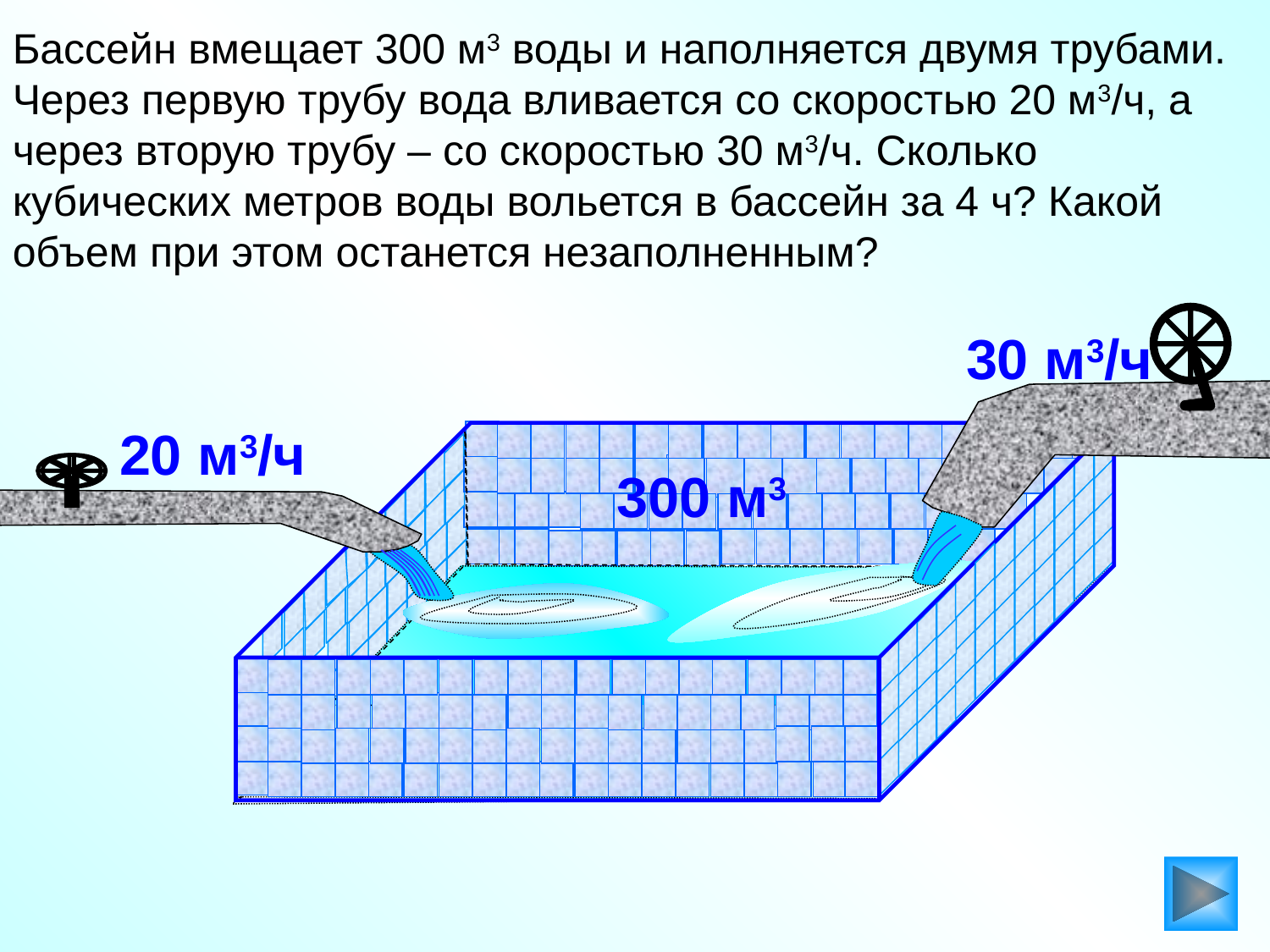

Бассейн вмещает 300 м3 воды и наполняется двумя трубами. Через первую трубу вода вливается со скоростью 20 м3/ч, а через вторую трубу – со скоростью 30 м3/ч. Сколько кубических метров воды вольется в бассейн за 4 ч? Какой объем при этом останется незаполненным?

30 м3/ч

20 м3/ч

300 м3